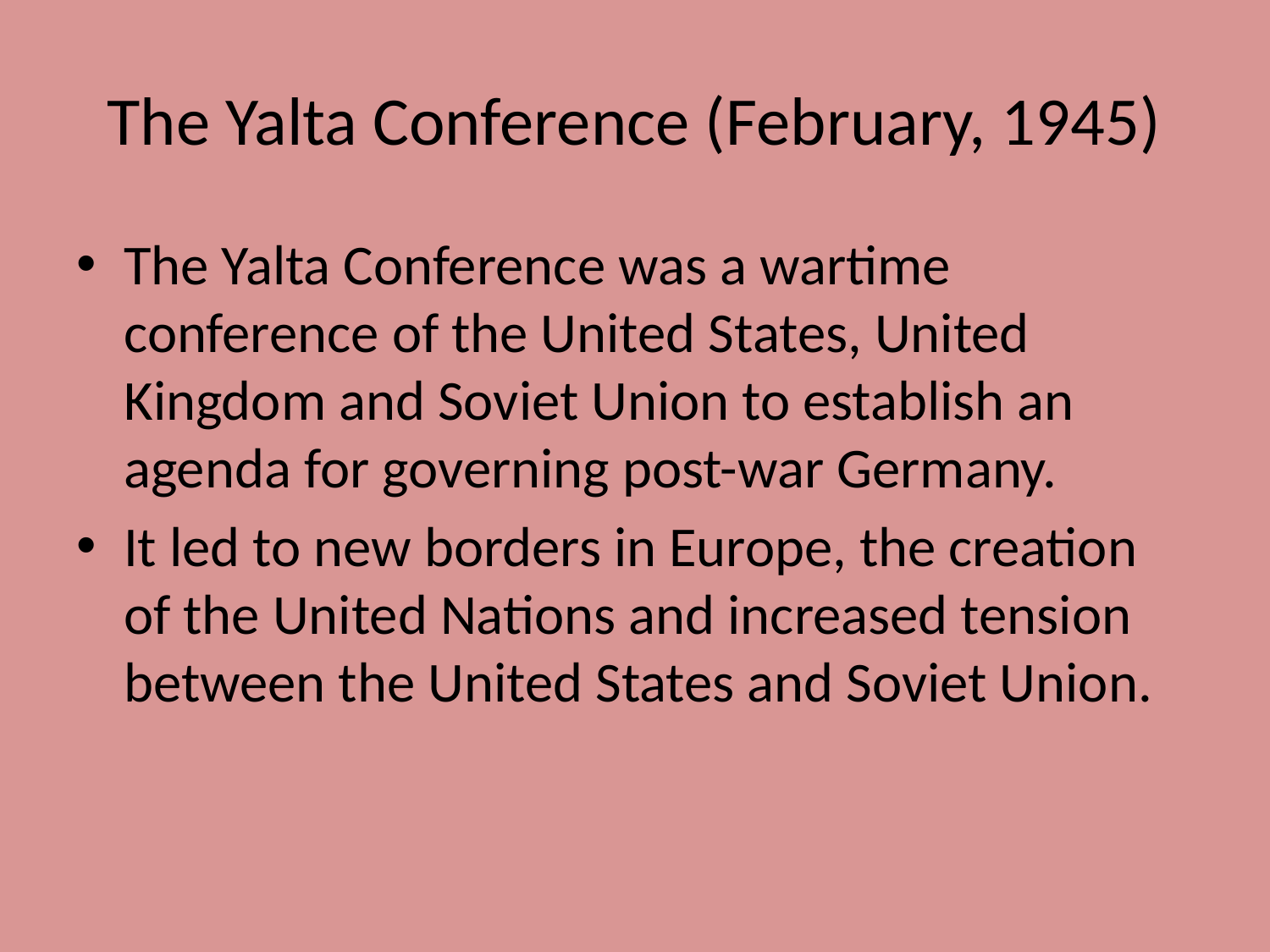

# The Yalta Conference (February, 1945)
The Yalta Conference was a wartime conference of the United States, United Kingdom and Soviet Union to establish an agenda for governing post-war Germany.
It led to new borders in Europe, the creation of the United Nations and increased tension between the United States and Soviet Union.